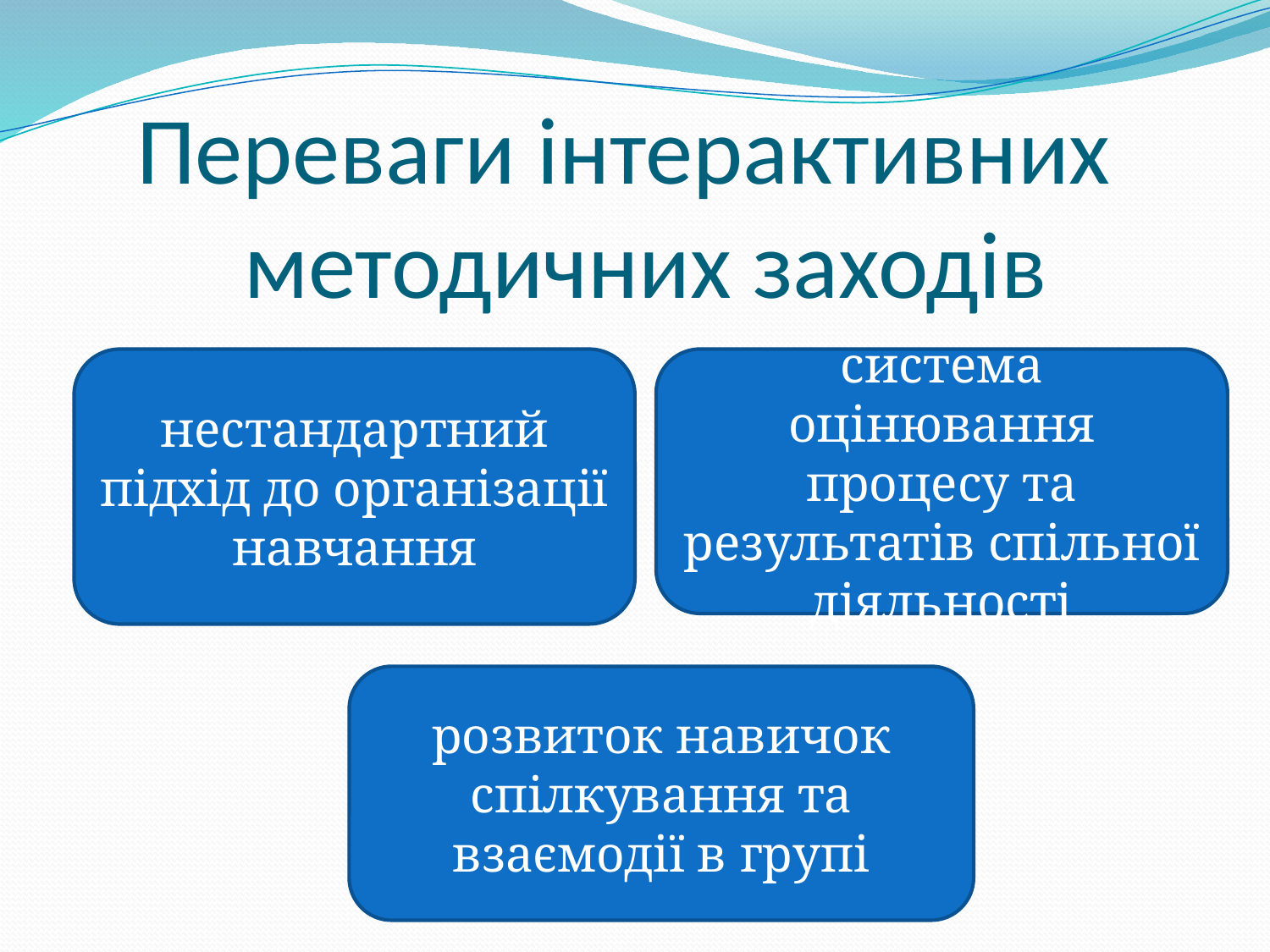

# Переваги інтерактивних   методичних заходів
нестандартний підхід до організації навчання
система оцінювання процесу та результатів спільної діяльності
розвиток навичок спілкування та взаємодії в групі